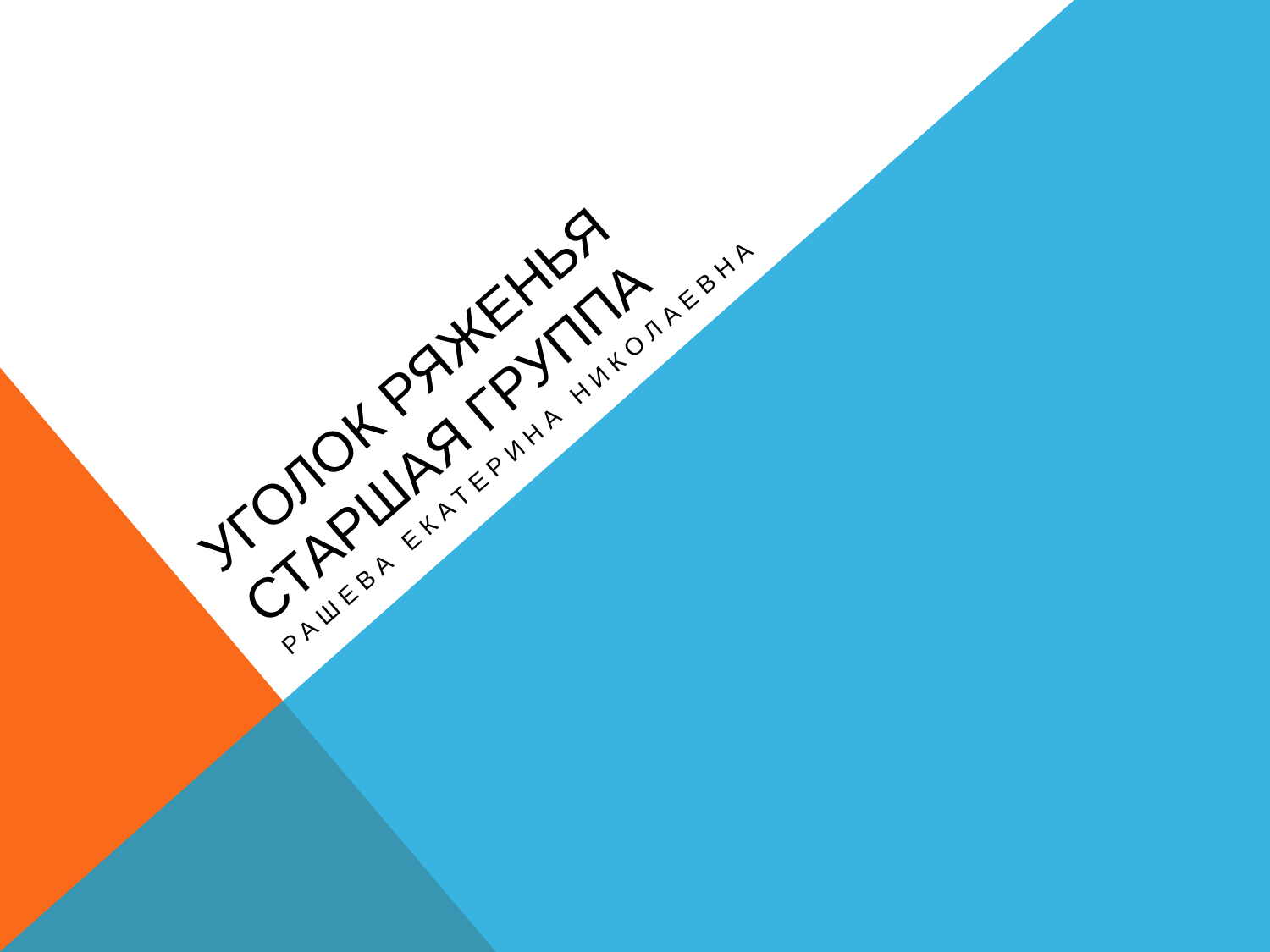

# Уголок ряженья старшая группа
рашева Екатерина Николаевна